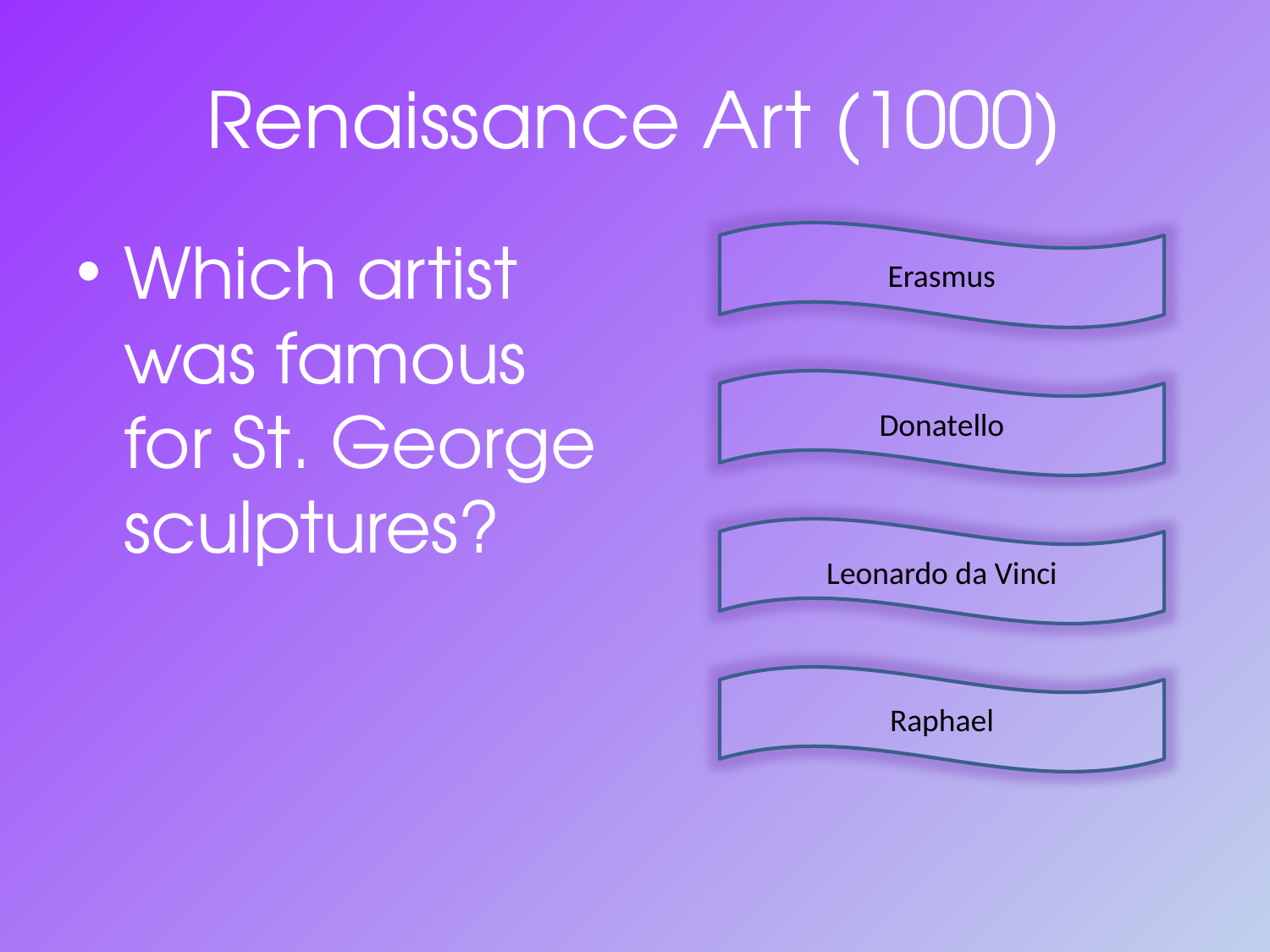

# Renaissance Art (1000)
Which artist was famous for St. George sculptures?
Erasmus
Donatello
Leonardo da Vinci
Raphael